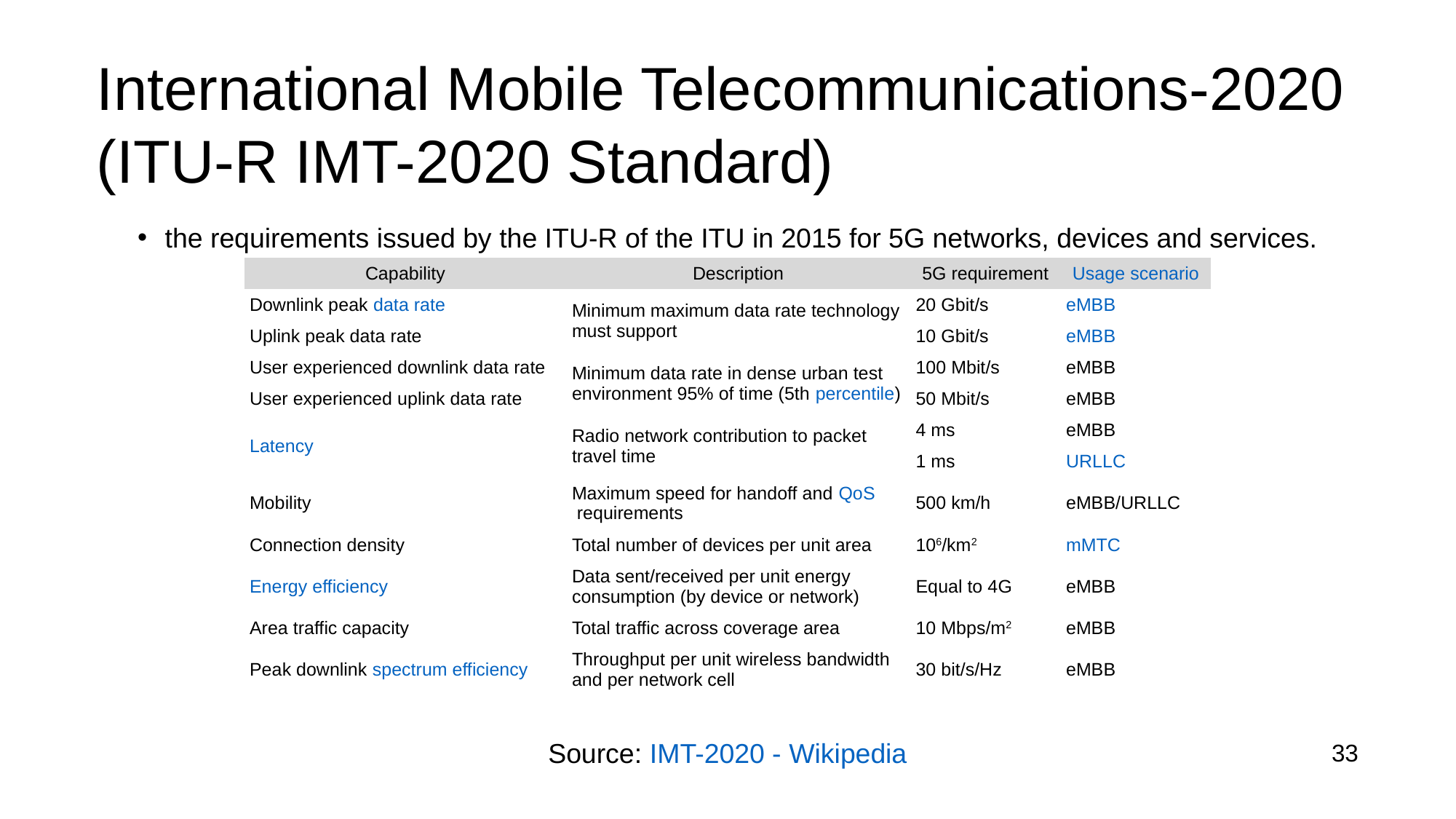

# International Mobile Telecommunications-2020 (ITU-R IMT-2020 Standard)
the requirements issued by the ITU-R of the ITU in 2015 for 5G networks, devices and services.
| Capability | Description | 5G requirement | Usage scenario |
| --- | --- | --- | --- |
| Downlink peak data rate | Minimum maximum data rate technology must support | 20 Gbit/s | eMBB |
| Uplink peak data rate |  | 10 Gbit/s | eMBB |
| User experienced downlink data rate | Minimum data rate in dense urban test environment 95% of time (5th percentile) | 100 Mbit/s | eMBB |
| User experienced uplink data rate |  | 50 Mbit/s | eMBB |
| Latency | Radio network contribution to packet travel time | 4 ms | eMBB |
|  |  | 1 ms | URLLC |
| Mobility | Maximum speed for handoff and QoS requirements | 500 km/h | eMBB/URLLC |
| Connection density | Total number of devices per unit area | 106/km2 | mMTC |
| Energy efficiency | Data sent/received per unit energy consumption (by device or network) | Equal to 4G | eMBB |
| Area traffic capacity | Total traffic across coverage area | 10 Mbps/m2 | eMBB |
| Peak downlink spectrum efficiency | Throughput per unit wireless bandwidth and per network cell | 30 bit/s/Hz | eMBB |
Source: IMT-2020 - Wikipedia
33